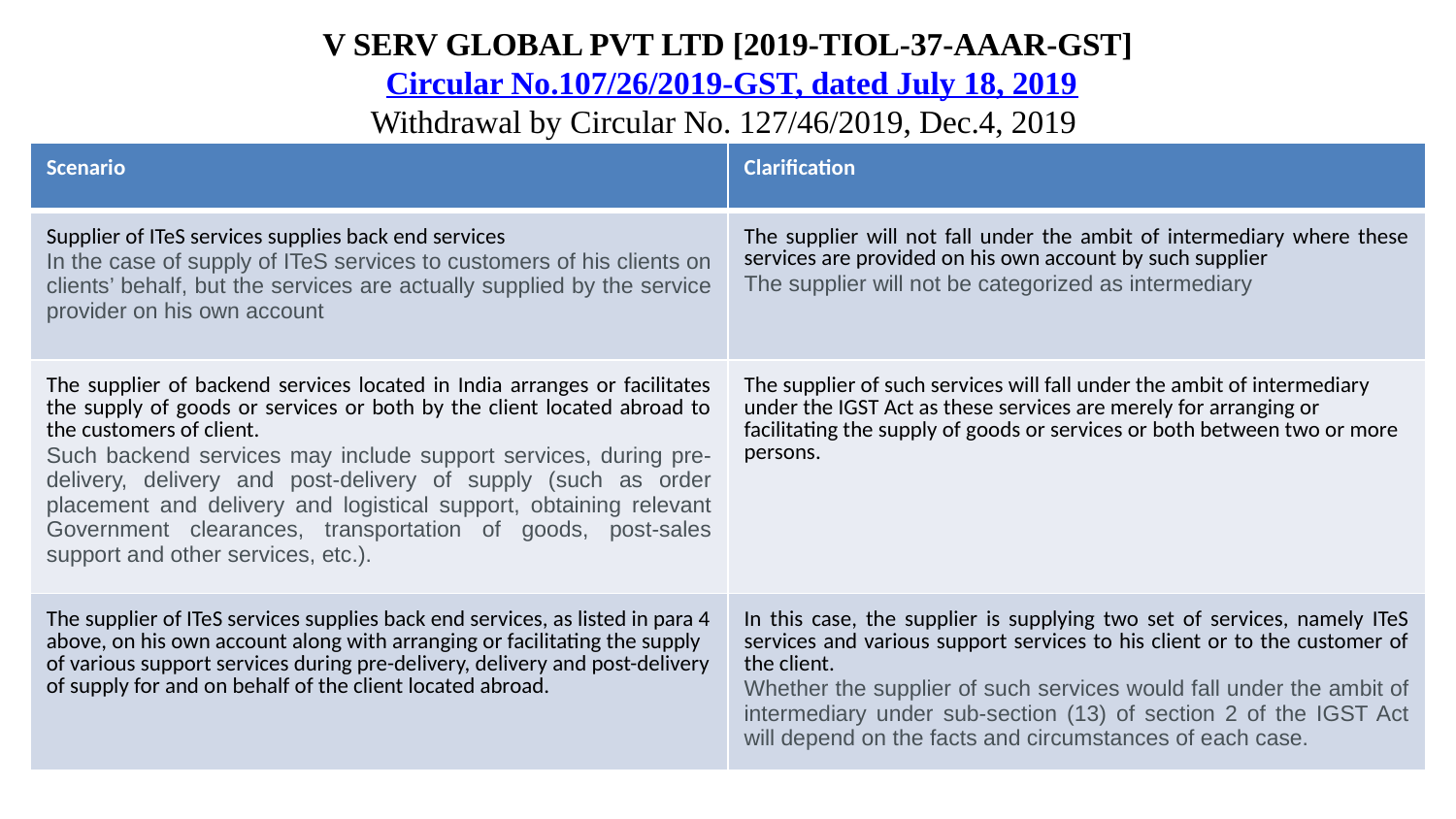

# V SERV GLOBAL PVT LTD [2019-TIOL-37-AAAR-GST]  Circular No.107/26/2019-GST, dated July 18, 2019 Withdrawal by Circular No. 127/46/2019, Dec.4, 2019
| Scenario | Clarification |
| --- | --- |
| Supplier of ITeS services supplies back end services In the case of supply of ITeS services to customers of his clients on clients’ behalf, but the services are actually supplied by the service provider on his own account | The supplier will not fall under the ambit of intermediary where these services are provided on his own account by such supplier The supplier will not be categorized as intermediary |
| The supplier of backend services located in India arranges or facilitates the supply of goods or services or both by the client located abroad to the customers of client. Such backend services may include support services, during pre-delivery, delivery and post-delivery of supply (such as order placement and delivery and logistical support, obtaining relevant Government clearances, transportation of goods, post-sales support and other services, etc.). | The supplier of such services will fall under the ambit of intermediary under the IGST Act as these services are merely for arranging or facilitating the supply of goods or services or both between two or more persons. |
| The supplier of ITeS services supplies back end services, as listed in para 4 above, on his own account along with arranging or facilitating the supply of various support services during pre-delivery, delivery and post-delivery of supply for and on behalf of the client located abroad. | In this case, the supplier is supplying two set of services, namely ITeS services and various support services to his client or to the customer of the client. Whether the supplier of such services would fall under the ambit of intermediary under sub-section (13) of section 2 of the IGST Act will depend on the facts and circumstances of each case. |